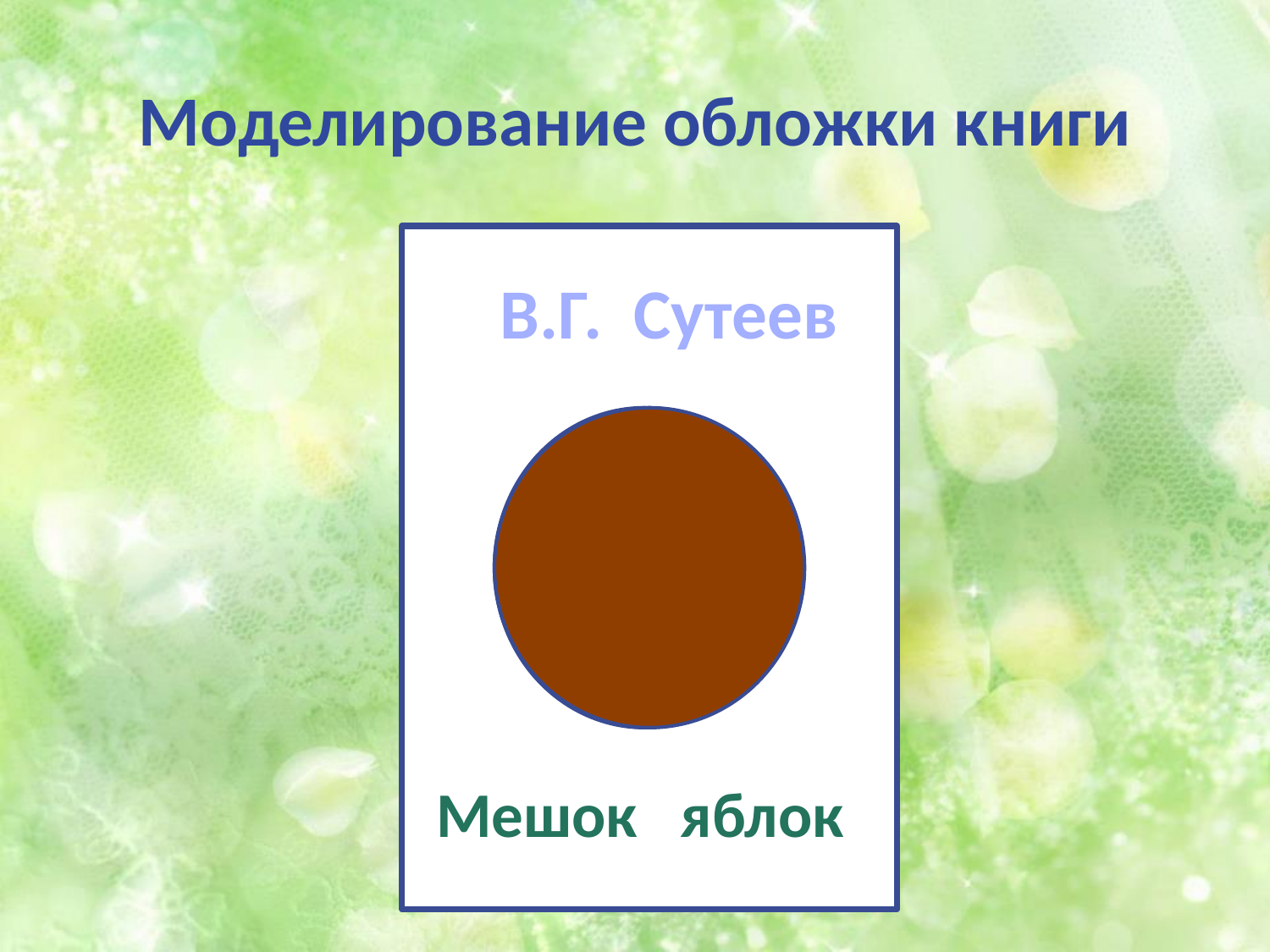

# Моделирование обложки книги

В.Г.  Сутеев

Мешок   яблок